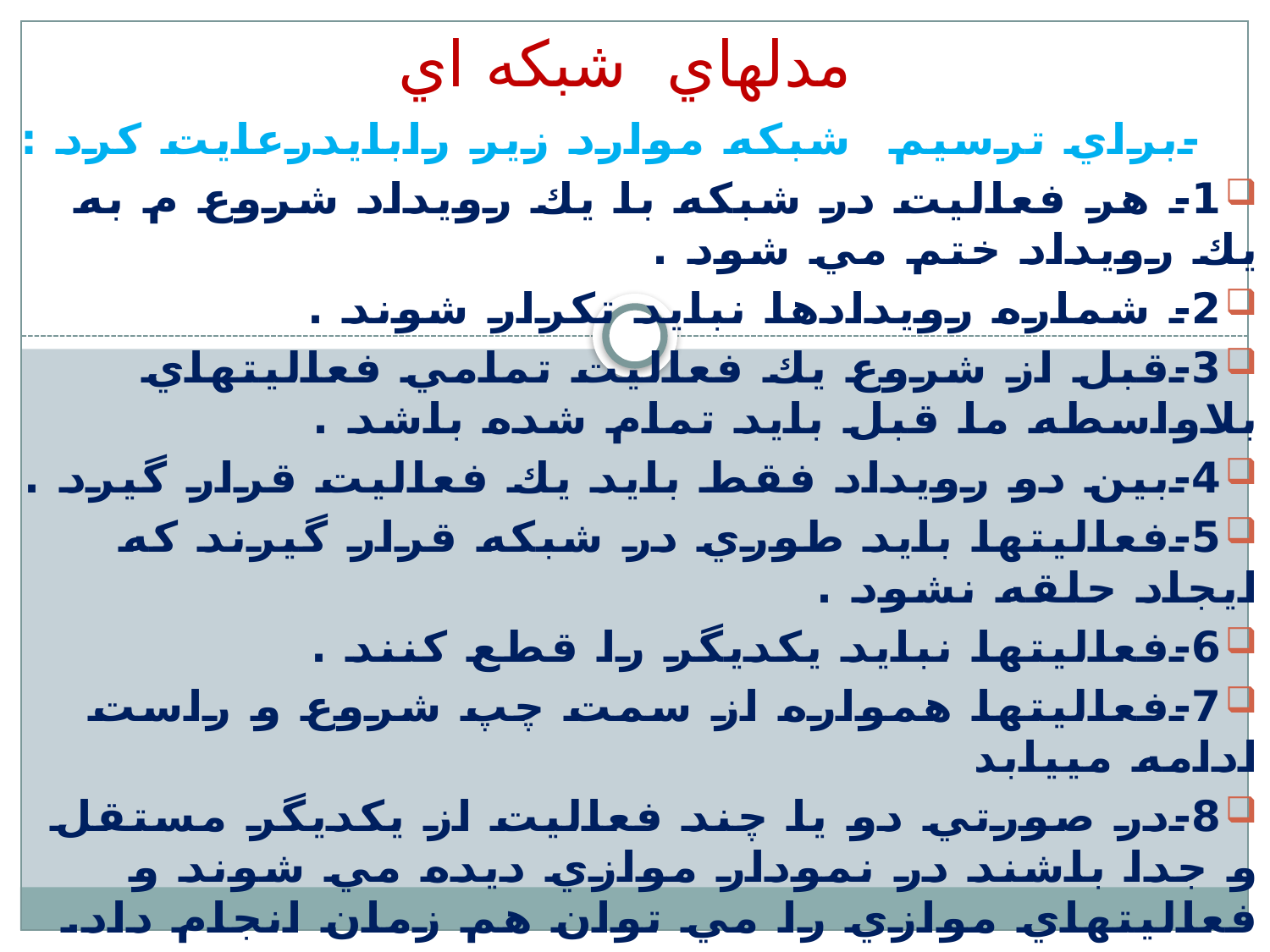

# مدلهاي  شبكه اي
   -براي ترسيم  شبكه موارد زير رابايدرعايت كرد :
1- هر فعاليت در شبكه با يك رويداد شروع م به يك رويداد ختم مي شود .
2- شماره رويدادها نبايد تكرار شوند .
3-قبل از شروع يك فعاليت تمامي فعاليتهاي بلاواسطه ما قبل بايد تمام شده باشد .
4-بين دو رويداد فقط بايد يك فعاليت قرار گيرد .
5-فعاليتها بايد طوري در شبكه قرار گيرند كه ايجاد حلقه نشود .
6-فعاليتها نبايد يكديگر را قطع كنند .
7-فعاليتها همواره از سمت چپ شروع و راست ادامه مييابد
8-در صورتي دو يا چند فعاليت از يكديگر مستقل و جدا باشند در نمودار موازي ديده مي شوند و فعاليتهاي موازي را مي توان هم زمان انجام داد.